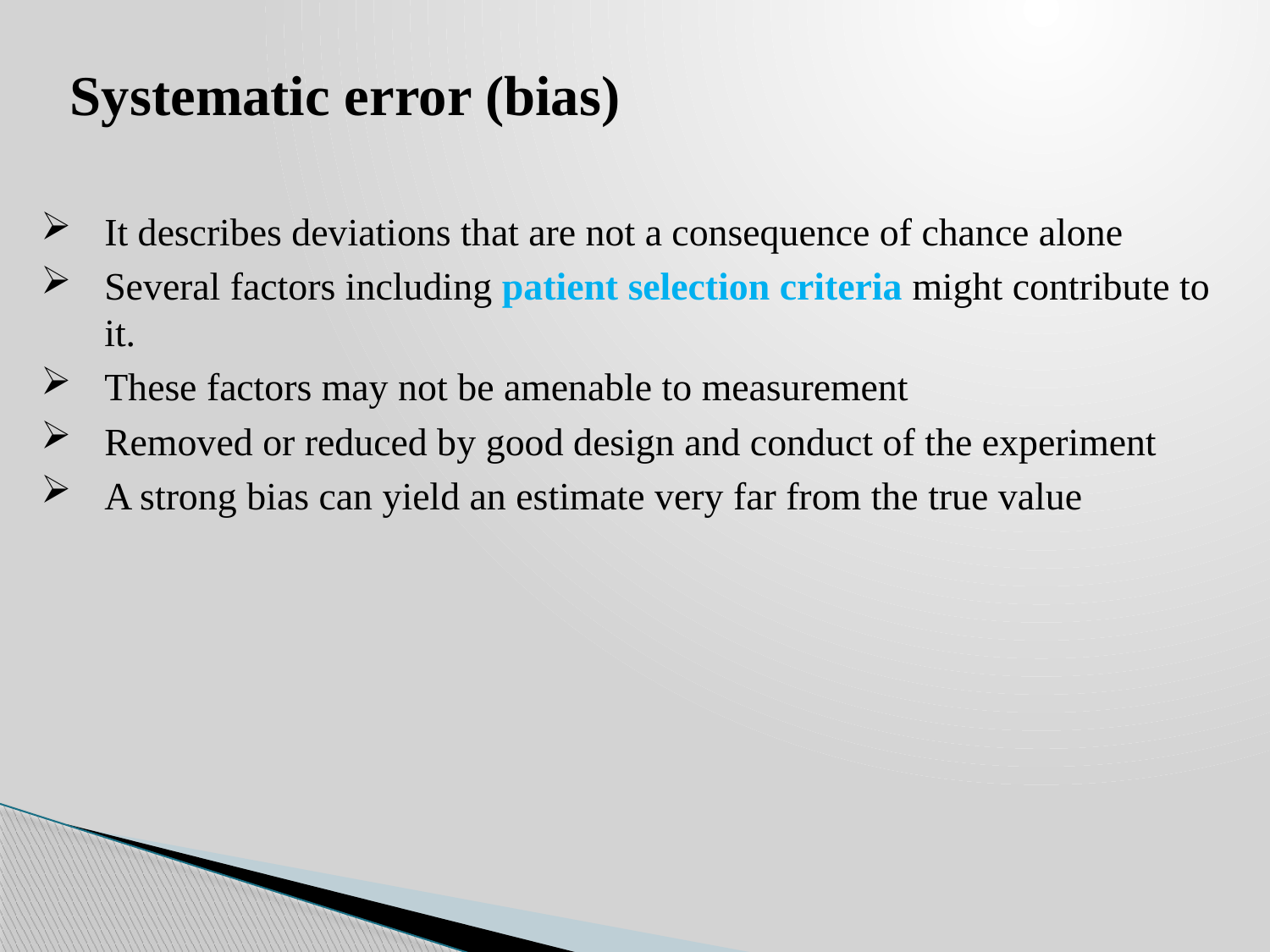

# Systematic error (bias)
It describes deviations that are not a consequence of chance alone
Several factors including patient selection criteria might contribute to it.
These factors may not be amenable to measurement
Removed or reduced by good design and conduct of the experiment
A strong bias can yield an estimate very far from the true value